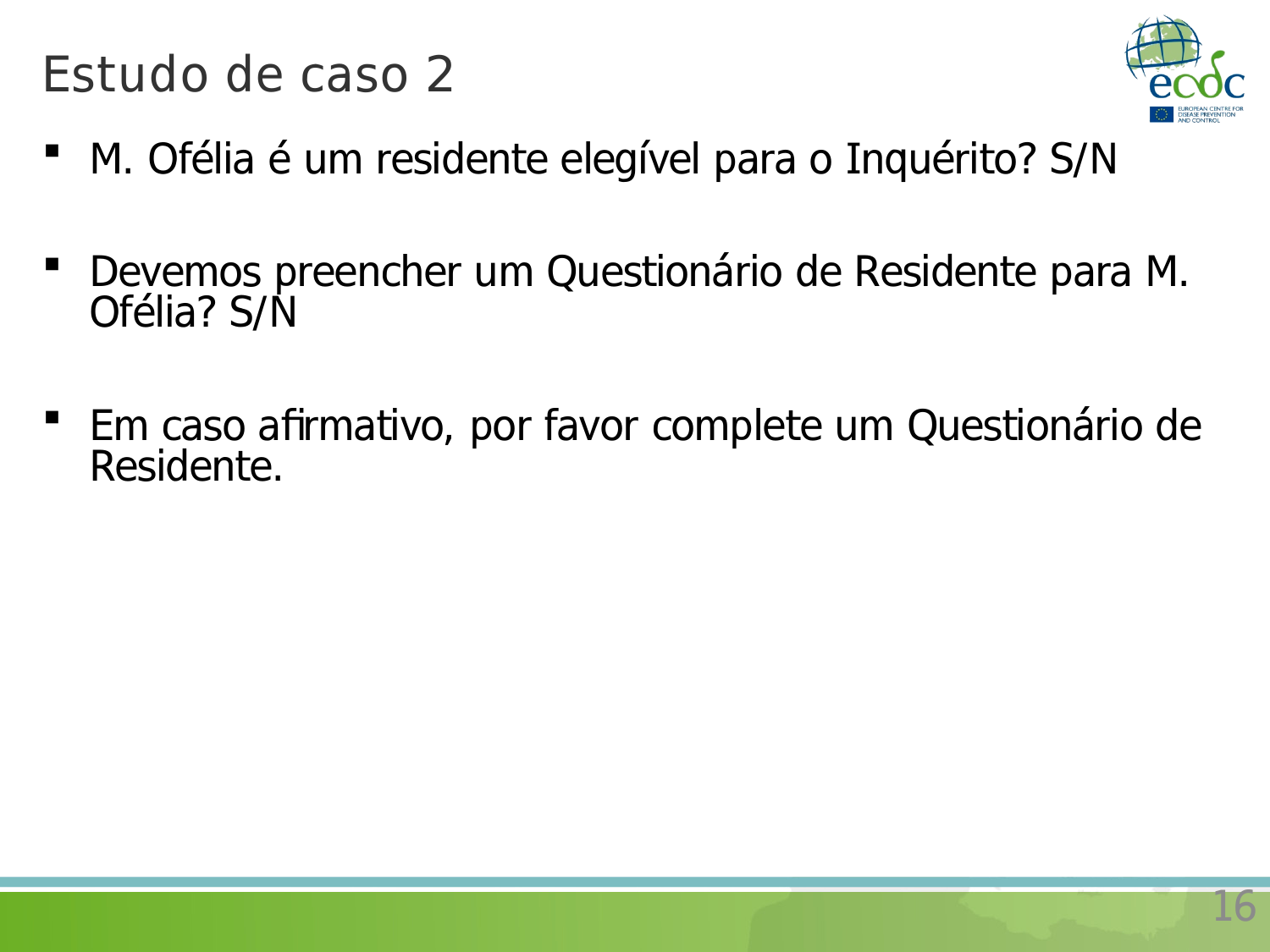

# Estudo de caso 2
M. Ofélia é um residente elegível para o Inquérito? S/N

Devemos preencher um Questionário de Residente para M. Ofélia? S/N

Em caso afirmativo, por favor complete um Questionário de Residente.

16